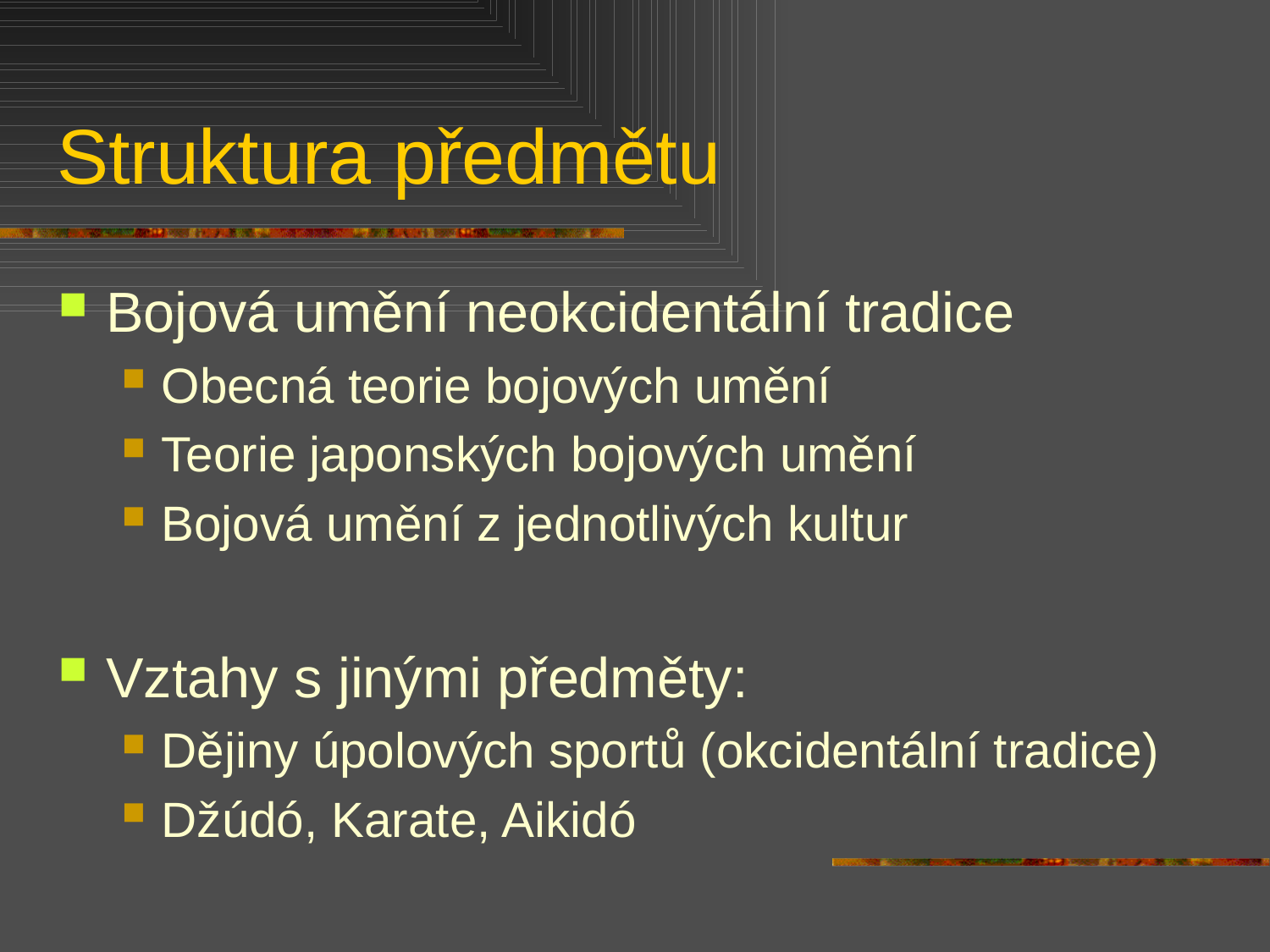

# Struktura předmětu
Bojová umění neokcidentální tradice
Obecná teorie bojových umění
Teorie japonských bojových umění
Bojová umění z jednotlivých kultur

Vztahy s jinými předměty:
Dějiny úpolových sportů (okcidentální tradice)
Džúdó, Karate, Aikidó